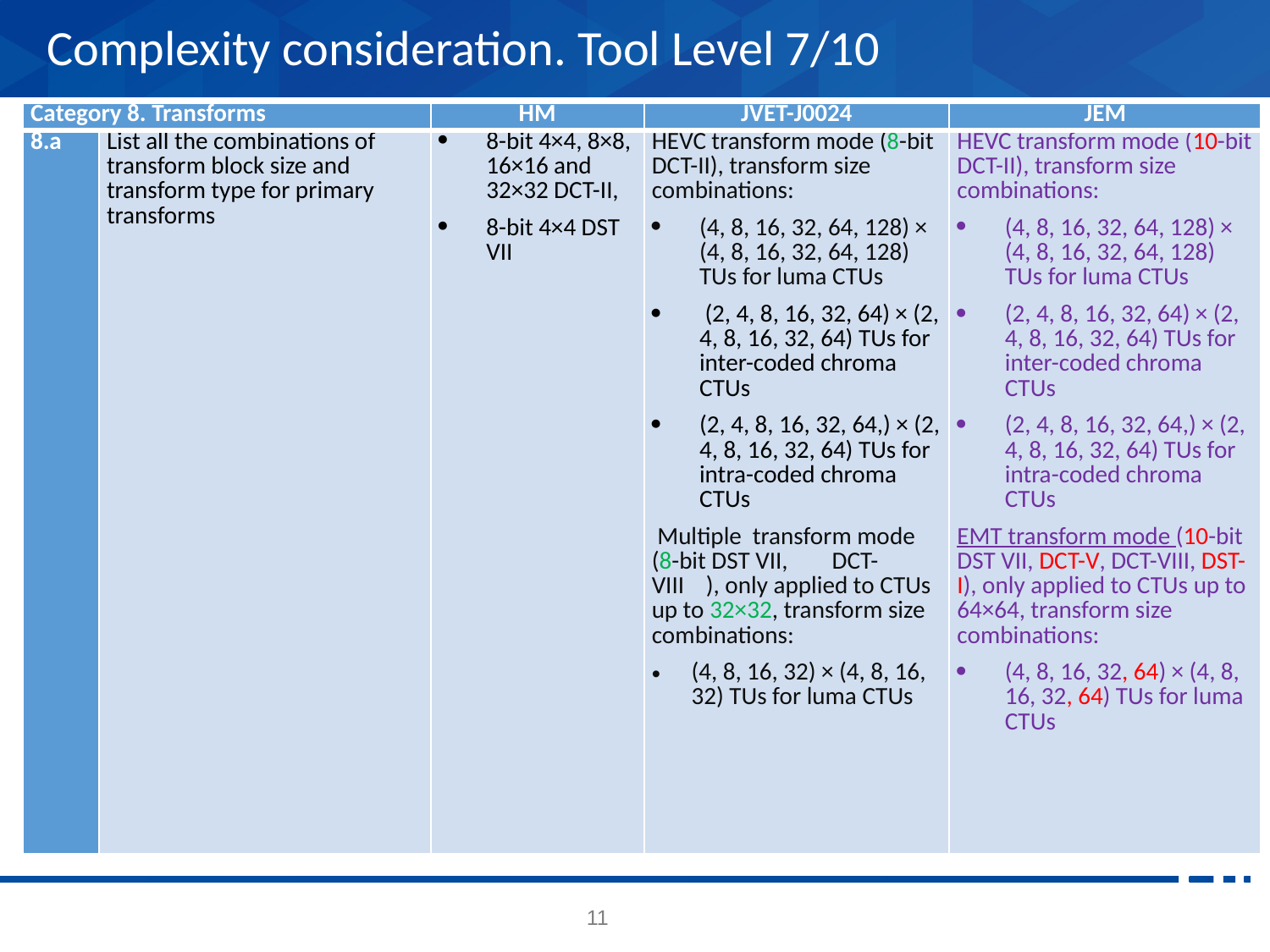

# Complexity consideration. Tool Level 7/10
| Category 8. Transforms |  | HM | JVET-J0024 | JEM |
| --- | --- | --- | --- | --- |
| 8.a | List all the combinations of transform block size and transform type for primary transforms | 8-bit 4×4, 8×8, 16×16 and 32×32 DCT-II, 8-bit 4×4 DST VII | HEVC transform mode (8-bit DCT-II), transform size combinations: (4, 8, 16, 32, 64, 128) × (4, 8, 16, 32, 64, 128) TUs for luma CTUs  (2, 4, 8, 16, 32, 64) × (2, 4, 8, 16, 32, 64) TUs for inter-coded chroma CTUs (2, 4, 8, 16, 32, 64,) × (2, 4, 8, 16, 32, 64) TUs for intra-coded chroma CTUs  Multiple transform mode (8-bit DST VII, DCT-VIII ), only applied to CTUs up to 32×32, transform size combinations: (4, 8, 16, 32) × (4, 8, 16, 32) TUs for luma CTUs | HEVC transform mode (10-bit DCT-II), transform size combinations: (4, 8, 16, 32, 64, 128) × (4, 8, 16, 32, 64, 128) TUs for luma CTUs (2, 4, 8, 16, 32, 64) × (2, 4, 8, 16, 32, 64) TUs for inter-coded chroma CTUs (2, 4, 8, 16, 32, 64,) × (2, 4, 8, 16, 32, 64) TUs for intra-coded chroma CTUs EMT transform mode (10-bit DST VII, DCT-V, DCT-VIII, DST-I), only applied to CTUs up to 64×64, transform size combinations: (4, 8, 16, 32, 64) × (4, 8, 16, 32, 64) TUs for luma CTUs |